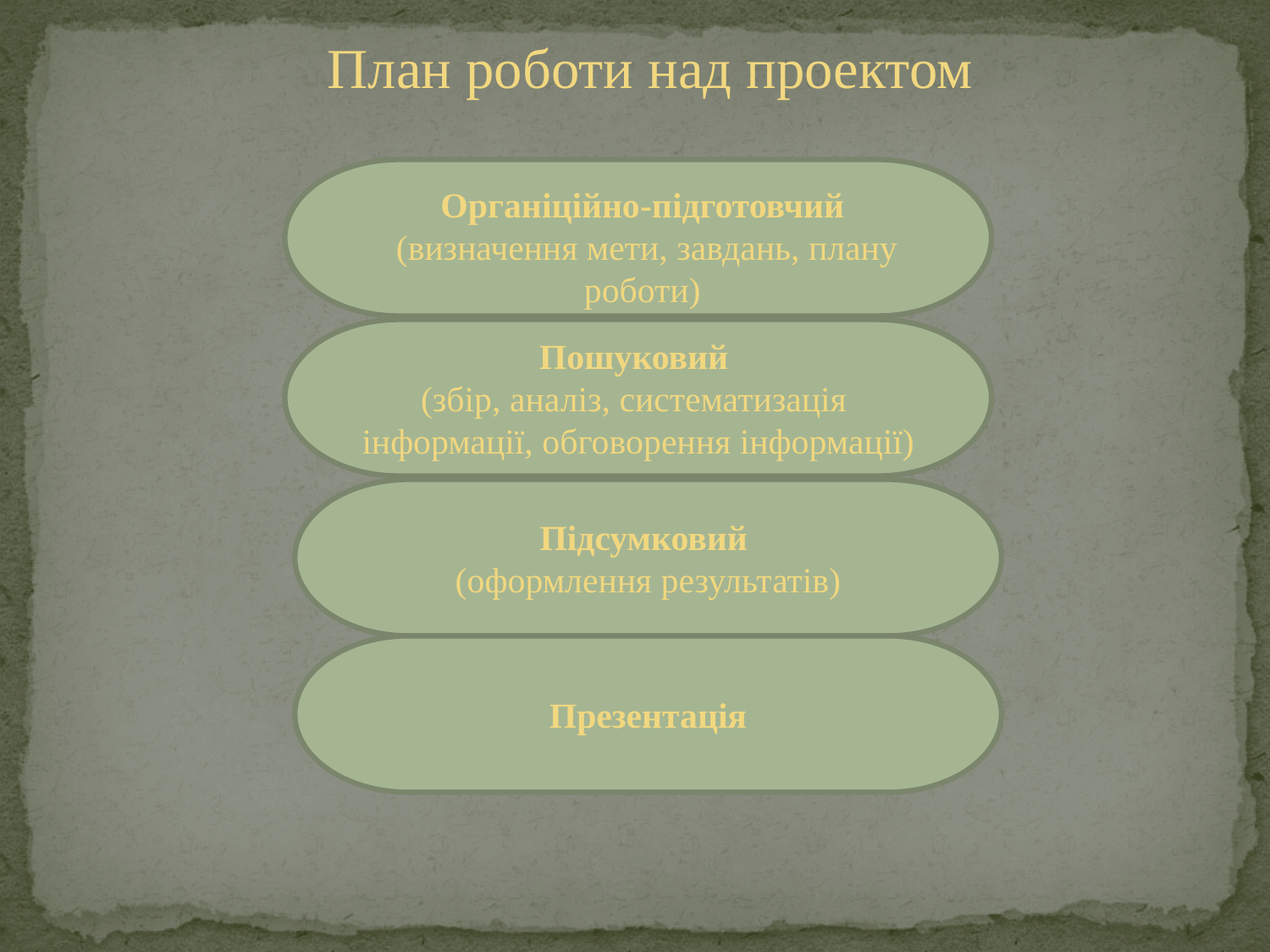

План роботи над проектом

Органіційно-підготовчий
 (визначення мети, завдань, плану роботи)
Пошуковий
(збір, аналіз, систематизація  інформації, обговорення інформації)
Підсумковий
(оформлення результатів)
Презентація